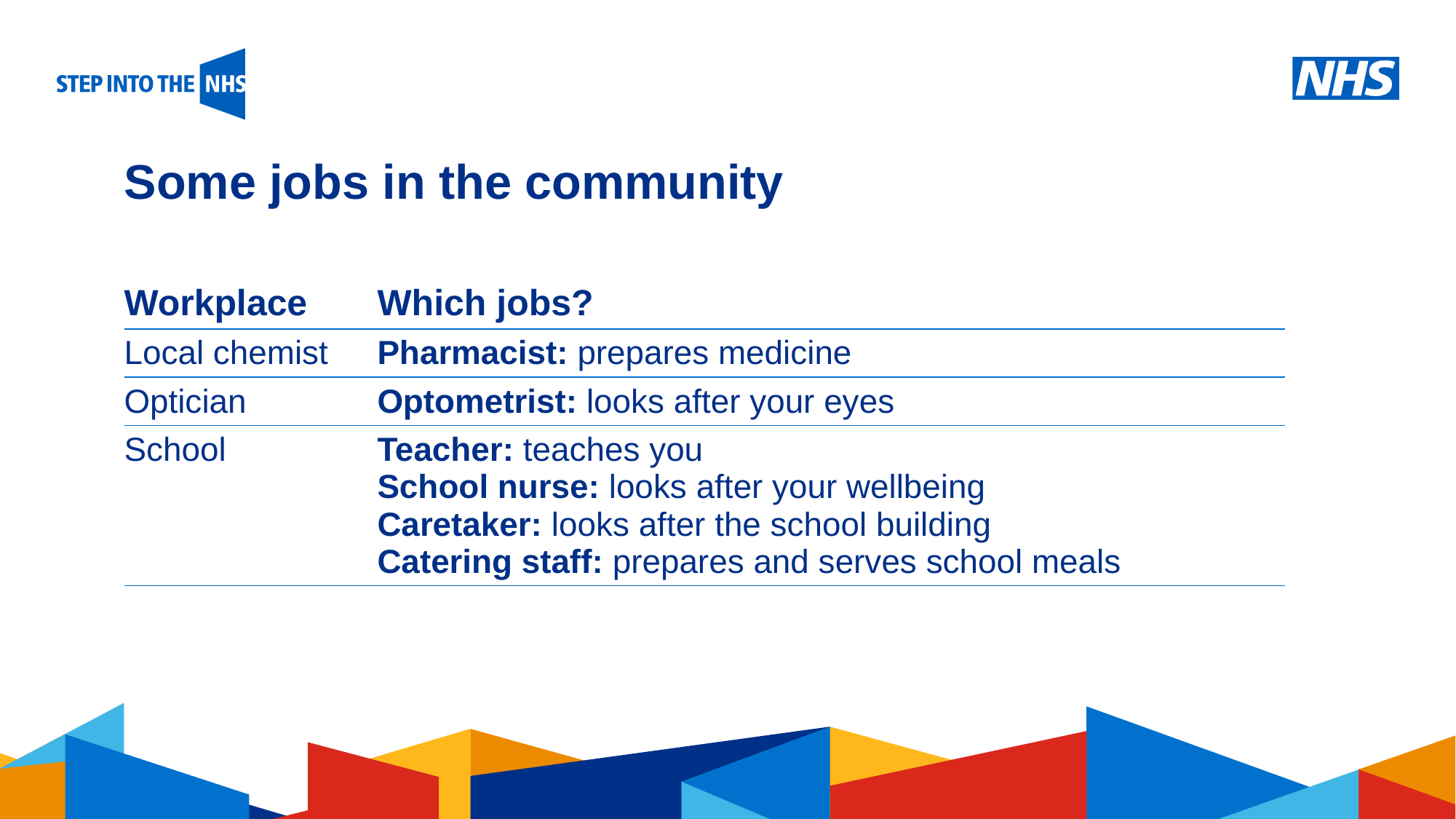

# Some jobs in the community
| Workplace | Which jobs? |
| --- | --- |
| Local chemist | Pharmacist: prepares medicine |
| Optician | Optometrist: looks after your eyes |
| School | Teacher: teaches you School nurse: looks after your wellbeing Caretaker: looks after the school building Catering staff: prepares and serves school meals |